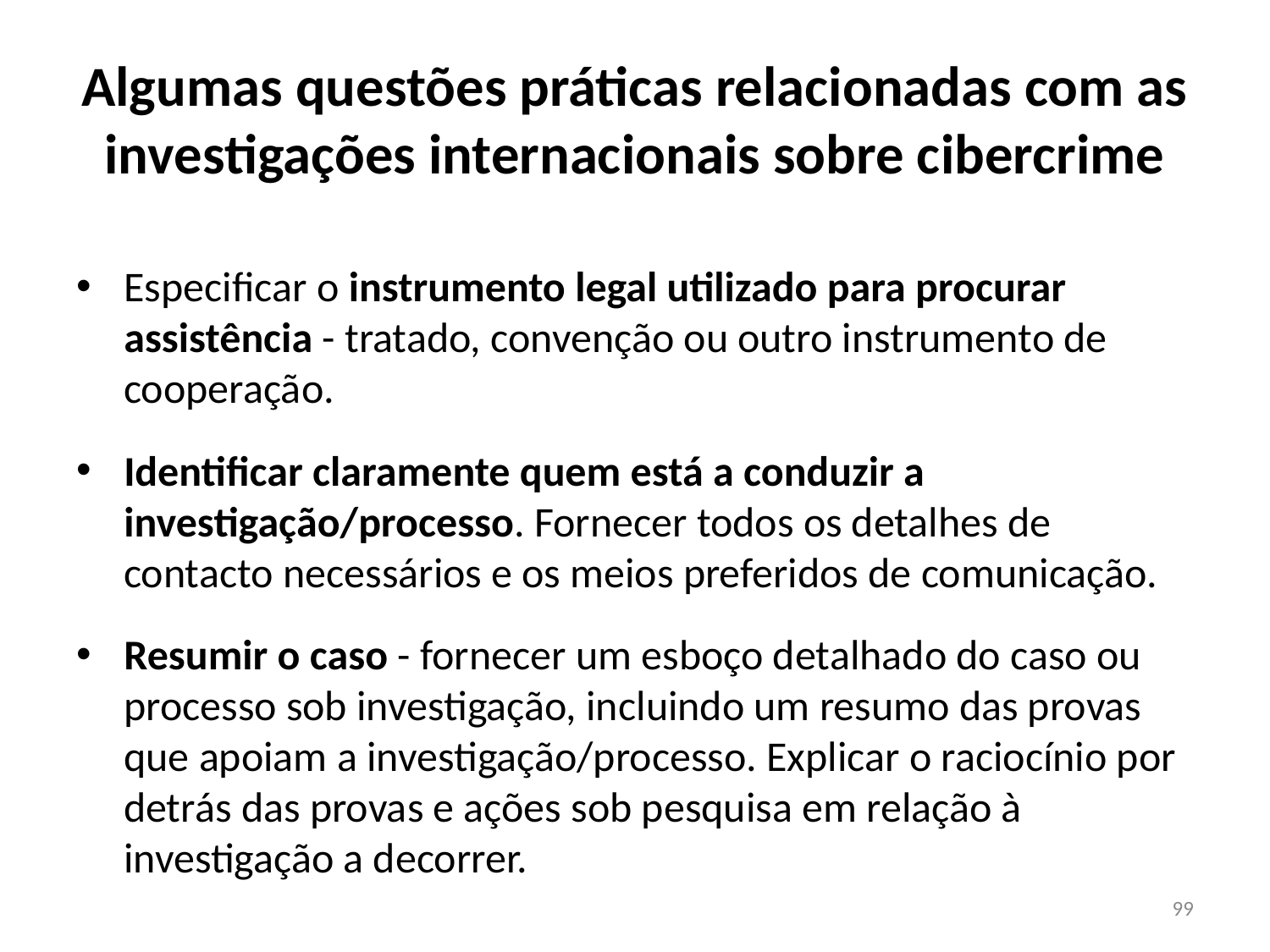

# Algumas questões práticas relacionadas com as investigações internacionais sobre cibercrime
Especificar o instrumento legal utilizado para procurar assistência - tratado, convenção ou outro instrumento de cooperação.
Identificar claramente quem está a conduzir a investigação/processo. Fornecer todos os detalhes de contacto necessários e os meios preferidos de comunicação.
Resumir o caso - fornecer um esboço detalhado do caso ou processo sob investigação, incluindo um resumo das provas que apoiam a investigação/processo. Explicar o raciocínio por detrás das provas e ações sob pesquisa em relação à investigação a decorrer.
99